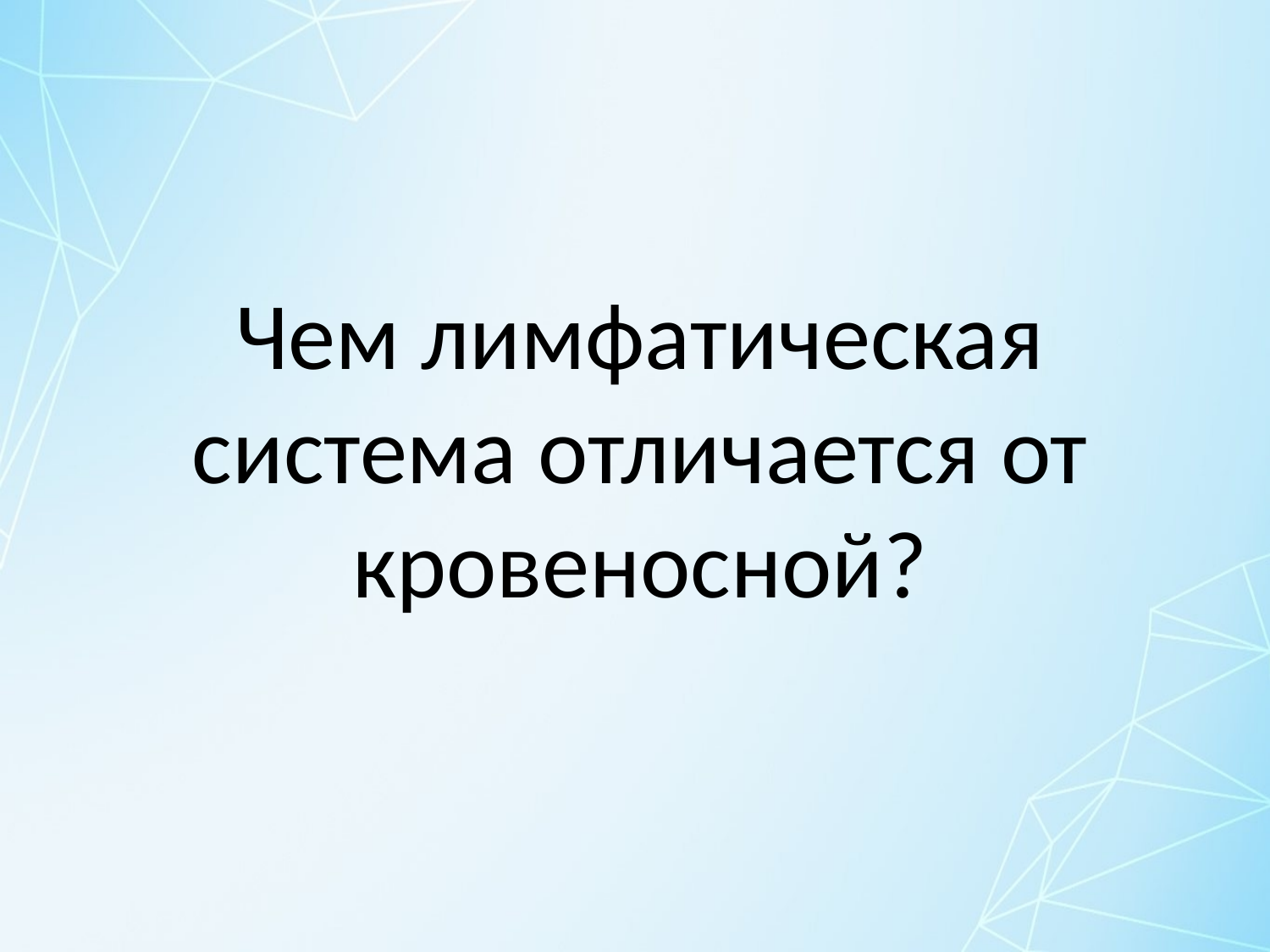

# Чем лимфатическая система отличается от кровеносной?